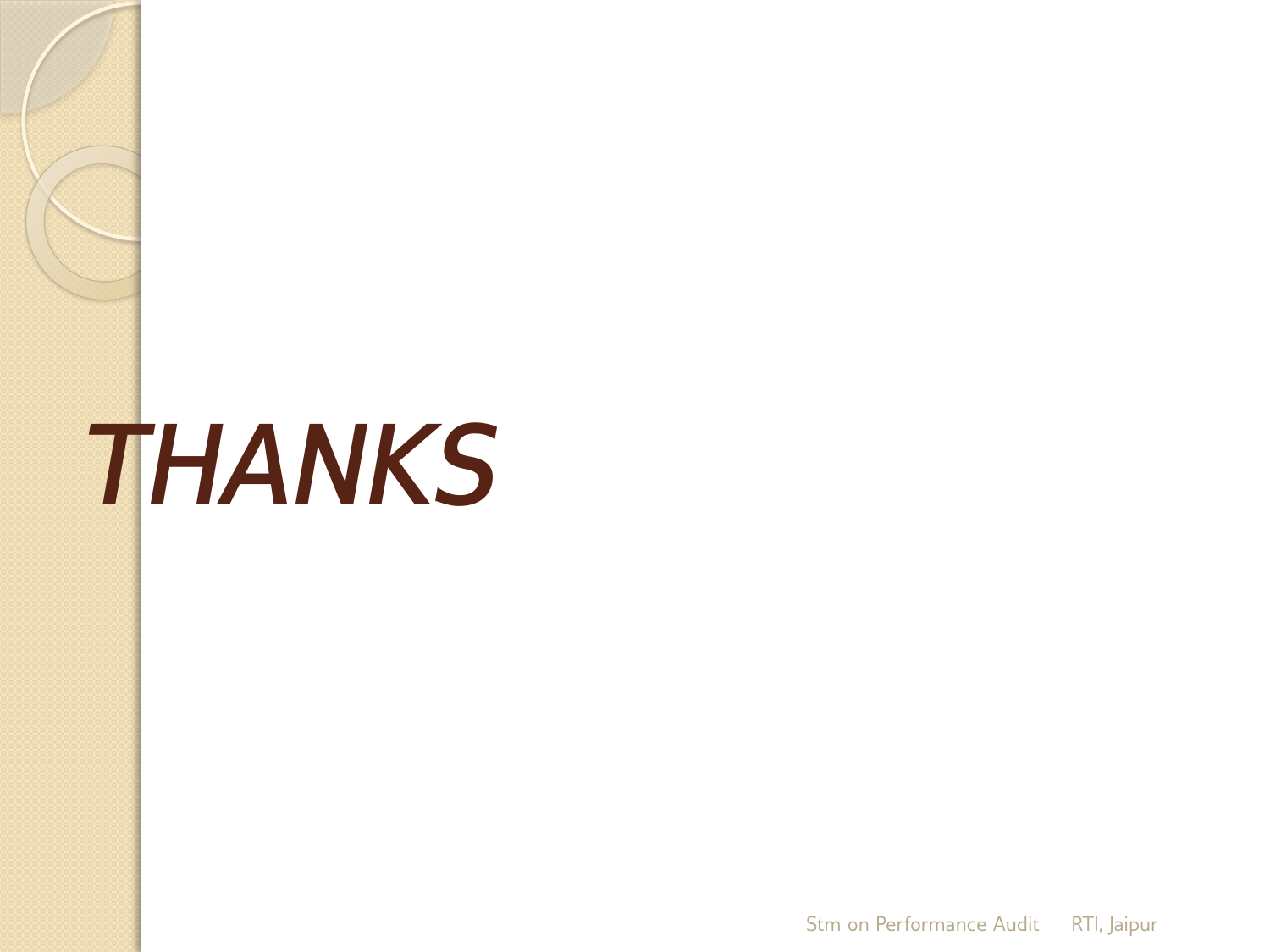

# THANKS
Stm on Performance Audit     RTI, Jaipur